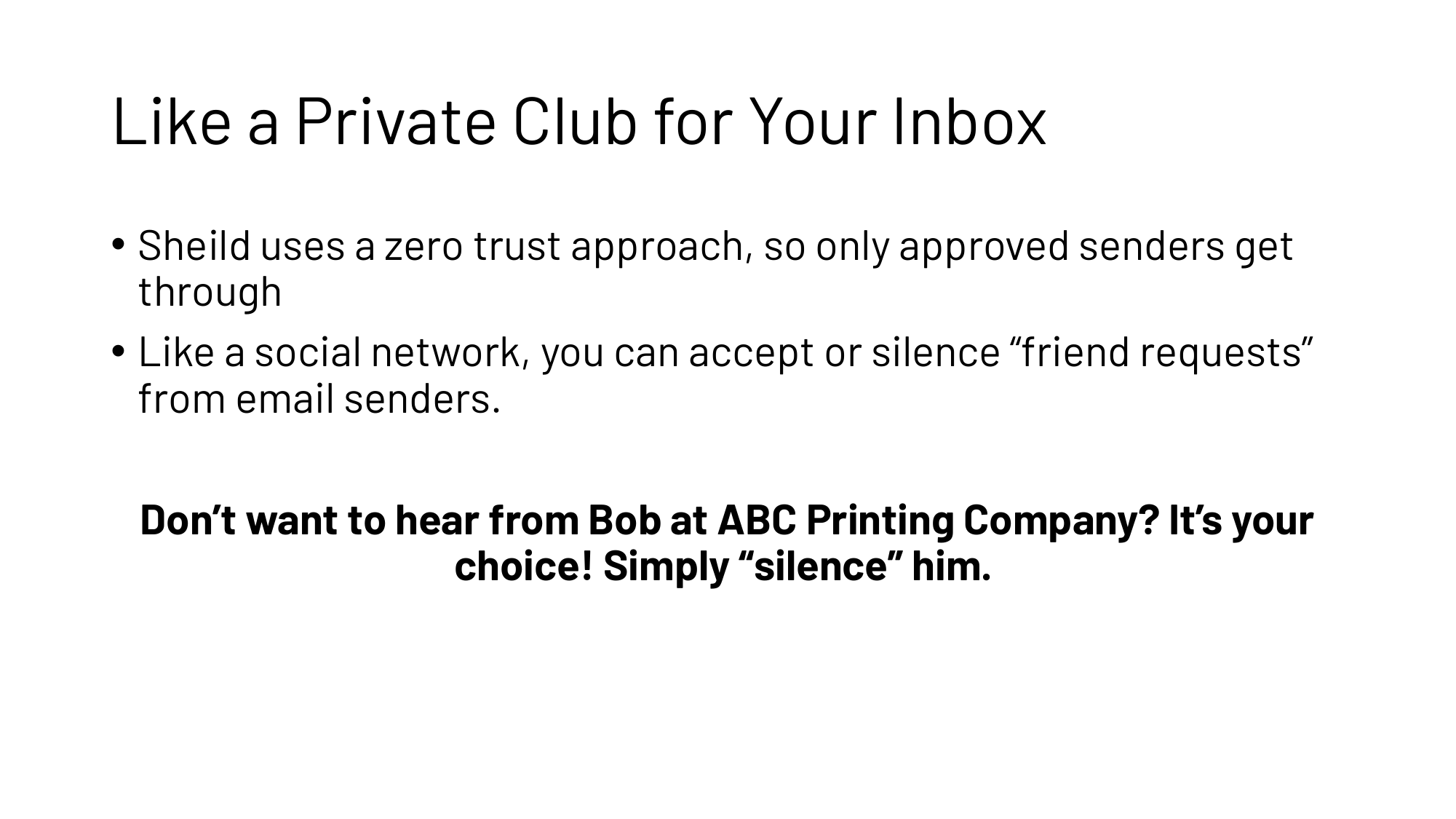

# Like a Private Club for Your Inbox
Sheild uses a zero trust approach, so only approved senders get through
Like a social network, you can accept or silence “friend requests” from email senders.

Don’t want to hear from Bob at ABC Printing Company? It’s your choice! Simply “silence” him.